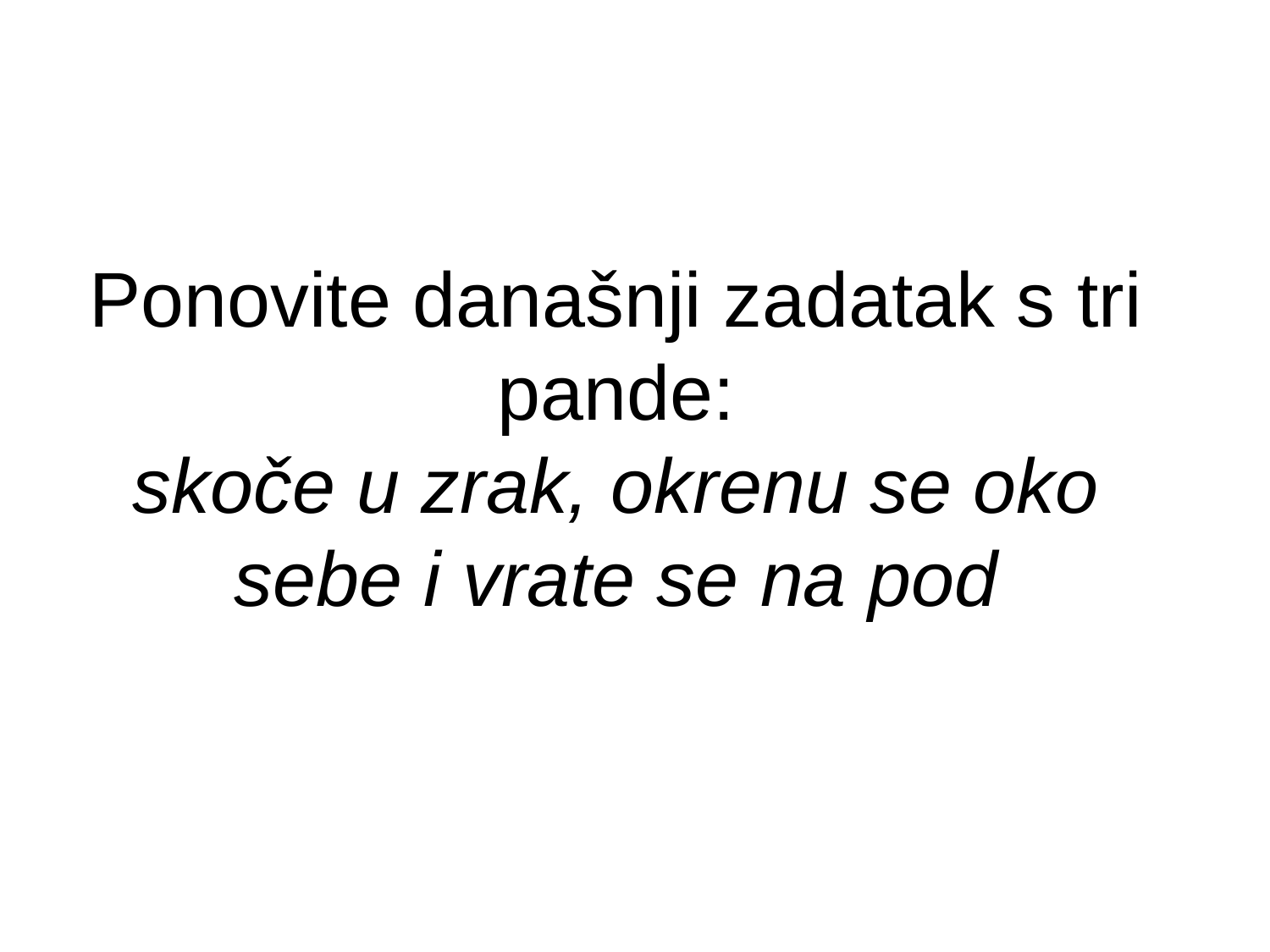

# Ponovite današnji zadatak s tri pande: skoče u zrak, okrenu se oko sebe i vrate se na pod